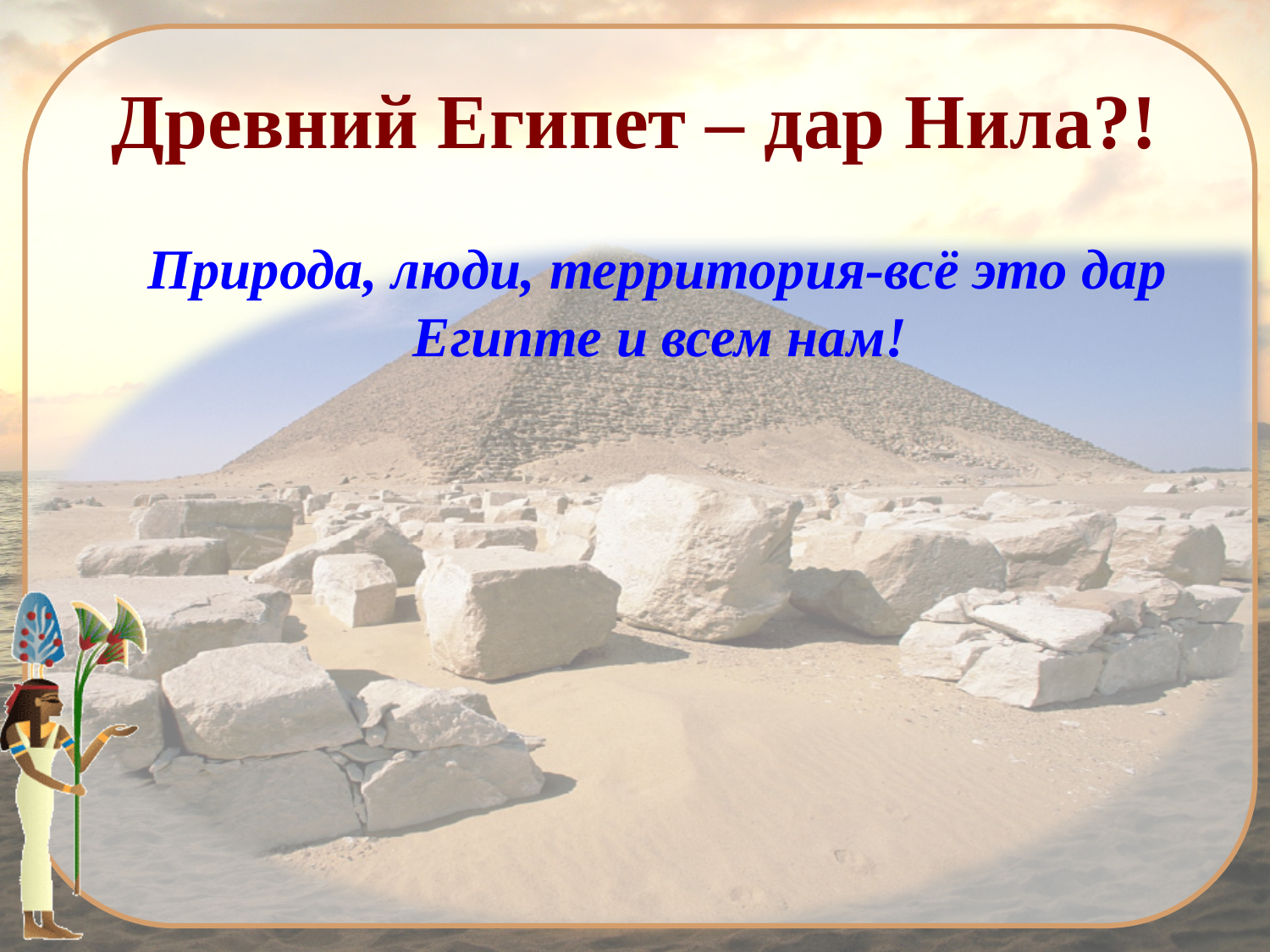

Древний Египет – дар Нила?!
   Природа, люди, территория-всё это дар Египте и всем нам!